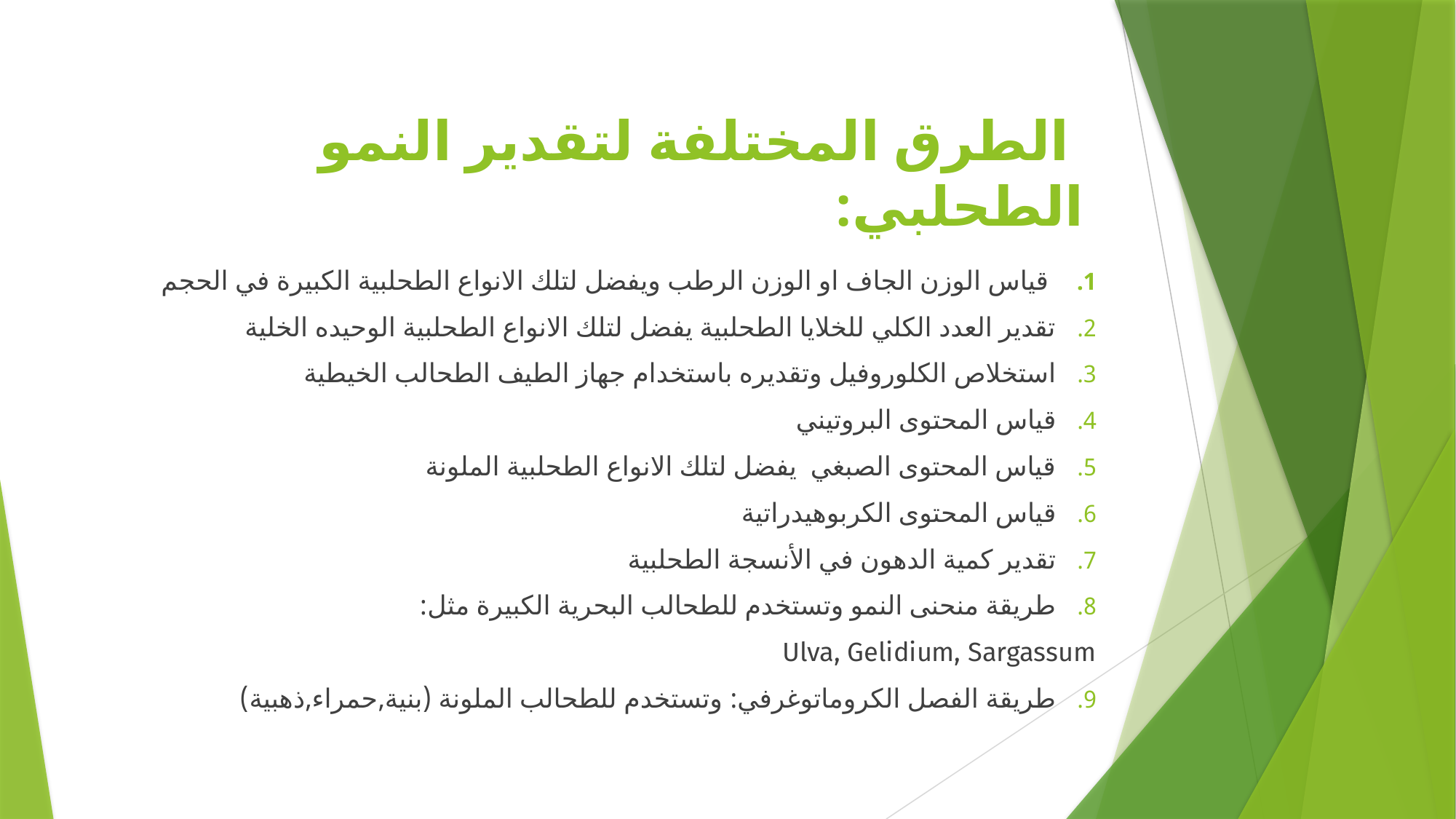

# الطرق المختلفة لتقدير النمو الطحلبي:
 قياس الوزن الجاف او الوزن الرطب ويفضل لتلك الانواع الطحلبية الكبيرة في الحجم
تقدير العدد الكلي للخلايا الطحلبية يفضل لتلك الانواع الطحلبية الوحيده الخلية
استخلاص الكلوروفيل وتقديره باستخدام جهاز الطيف الطحالب الخيطية
قياس المحتوى البروتيني
قياس المحتوى الصبغي  يفضل لتلك الانواع الطحلبية الملونة
قياس المحتوى الكربوهيدراتية
تقدير كمية الدهون في الأنسجة الطحلبية
طريقة منحنى النمو وتستخدم للطحالب البحرية الكبيرة مثل:
Ulva, Gelidium, Sargassum
طريقة الفصل الكروماتوغرفي: وتستخدم للطحالب الملونة (بنية,حمراء,ذهبية)